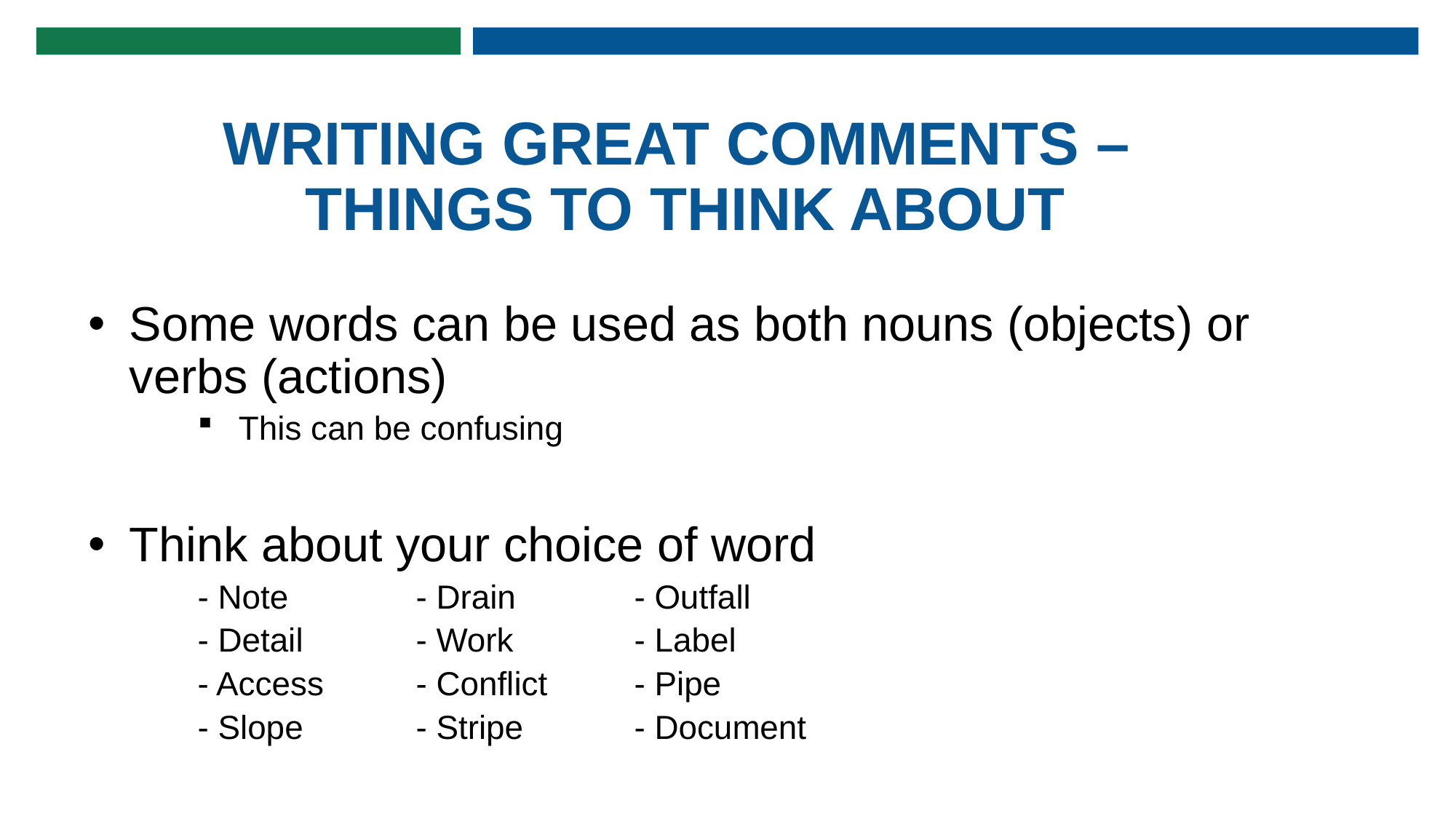

# WRITING GREAT COMMENTS – THINGS TO THINK ABOUT
Some words can be used as both nouns (objects) or verbs (actions)
This can be confusing

Think about your choice of word
- Note		- Drain		- Outfall
- Detail		- Work		- Label
- Access	- Conflict	- Pipe
- Slope		- Stripe		- Document